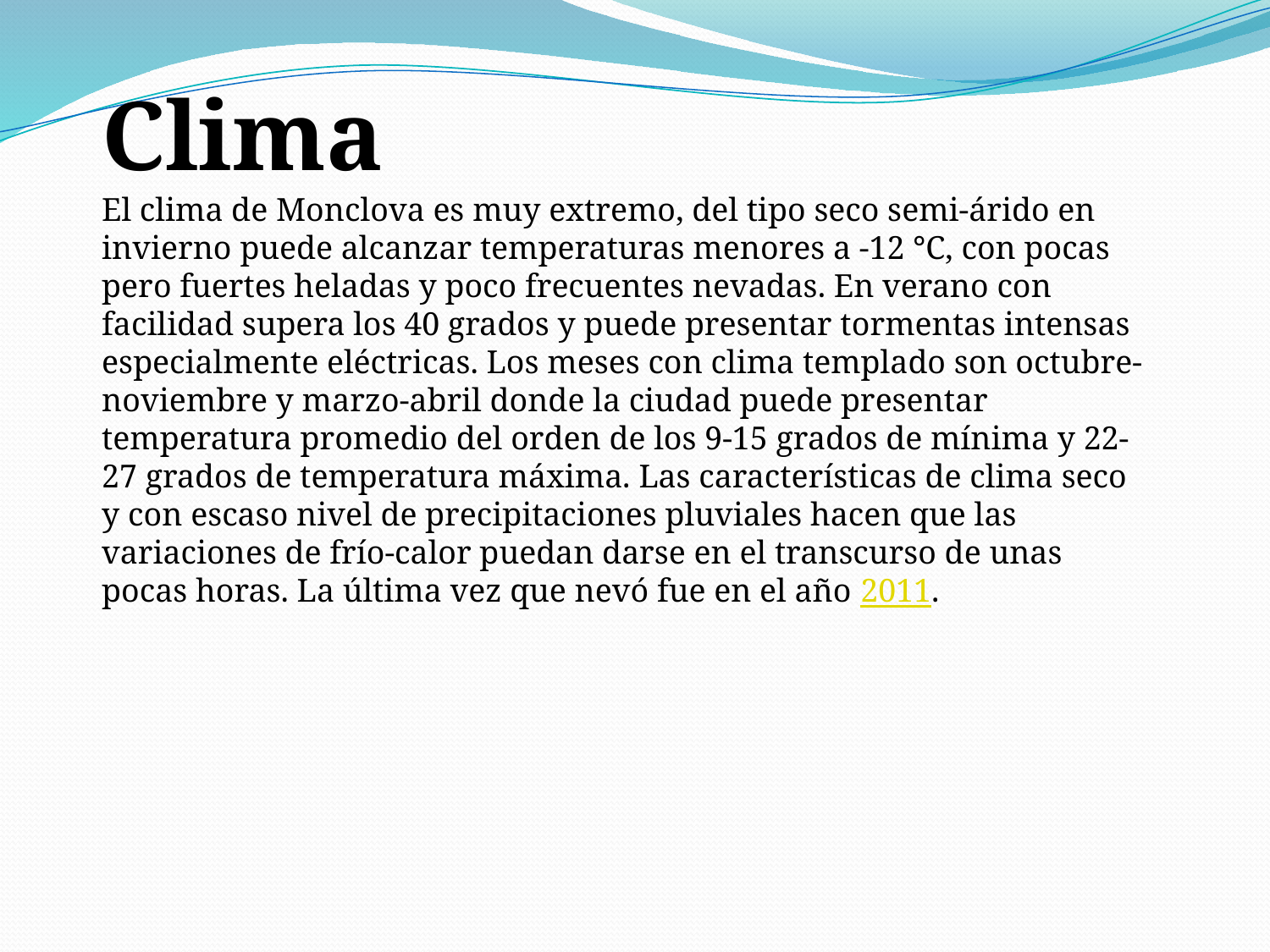

Clima
El clima de Monclova es muy extremo, del tipo seco semi-árido en invierno puede alcanzar temperaturas menores a -12 °C, con pocas pero fuertes heladas y poco frecuentes nevadas. En verano con facilidad supera los 40 grados y puede presentar tormentas intensas especialmente eléctricas. Los meses con clima templado son octubre-noviembre y marzo-abril donde la ciudad puede presentar temperatura promedio del orden de los 9-15 grados de mínima y 22-27 grados de temperatura máxima. Las características de clima seco y con escaso nivel de precipitaciones pluviales hacen que las variaciones de frío-calor puedan darse en el transcurso de unas pocas horas. La última vez que nevó fue en el año 2011.